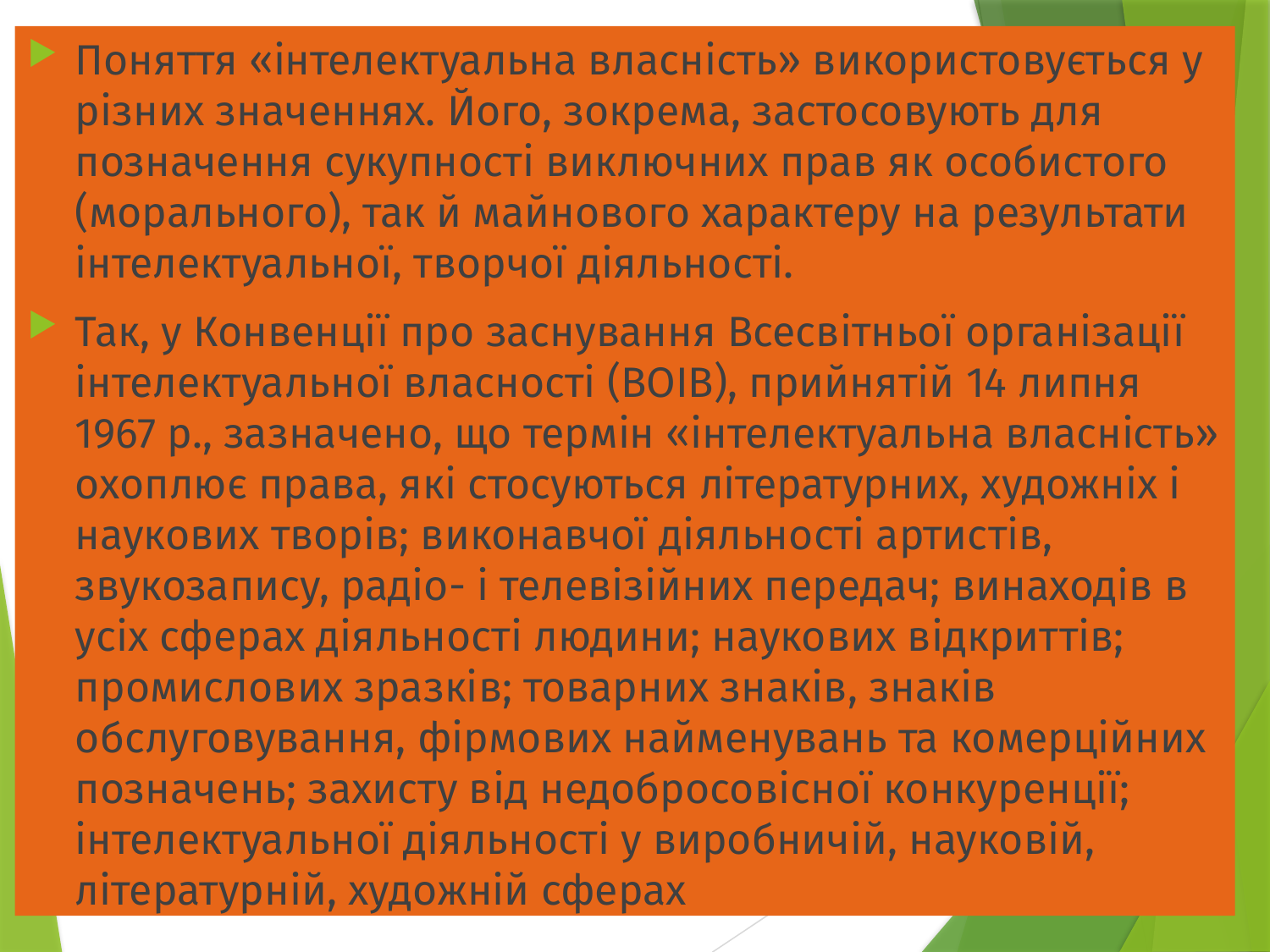

Поняття «інтелектуальна власність» використовується у різних значеннях. Його, зокрема, застосовують для позначення сукупності виключних прав як особистого (морального), так й майнового характеру на результати інтелектуальної, творчої діяльності.
Так, у Конвенції про заснування Всесвітньої організації інтелектуальної власності (ВОІВ), прийнятій 14 липня 1967 р., зазначено, що термін «інтелектуальна власність» охоплює права, які стосуються літературних, художніх і наукових творів; виконавчої діяльності артистів, звукозапису, радіо- і телевізійних передач; винаходів в усіх сферах діяльності людини; наукових відкриттів; промислових зразків; товарних знаків, знаків обслуговування, фірмових найменувань та комерційних позначень; захисту від недобросовісної конкуренції; інтелектуальної діяльності у виробничій, науковій, літературній, художній сферах